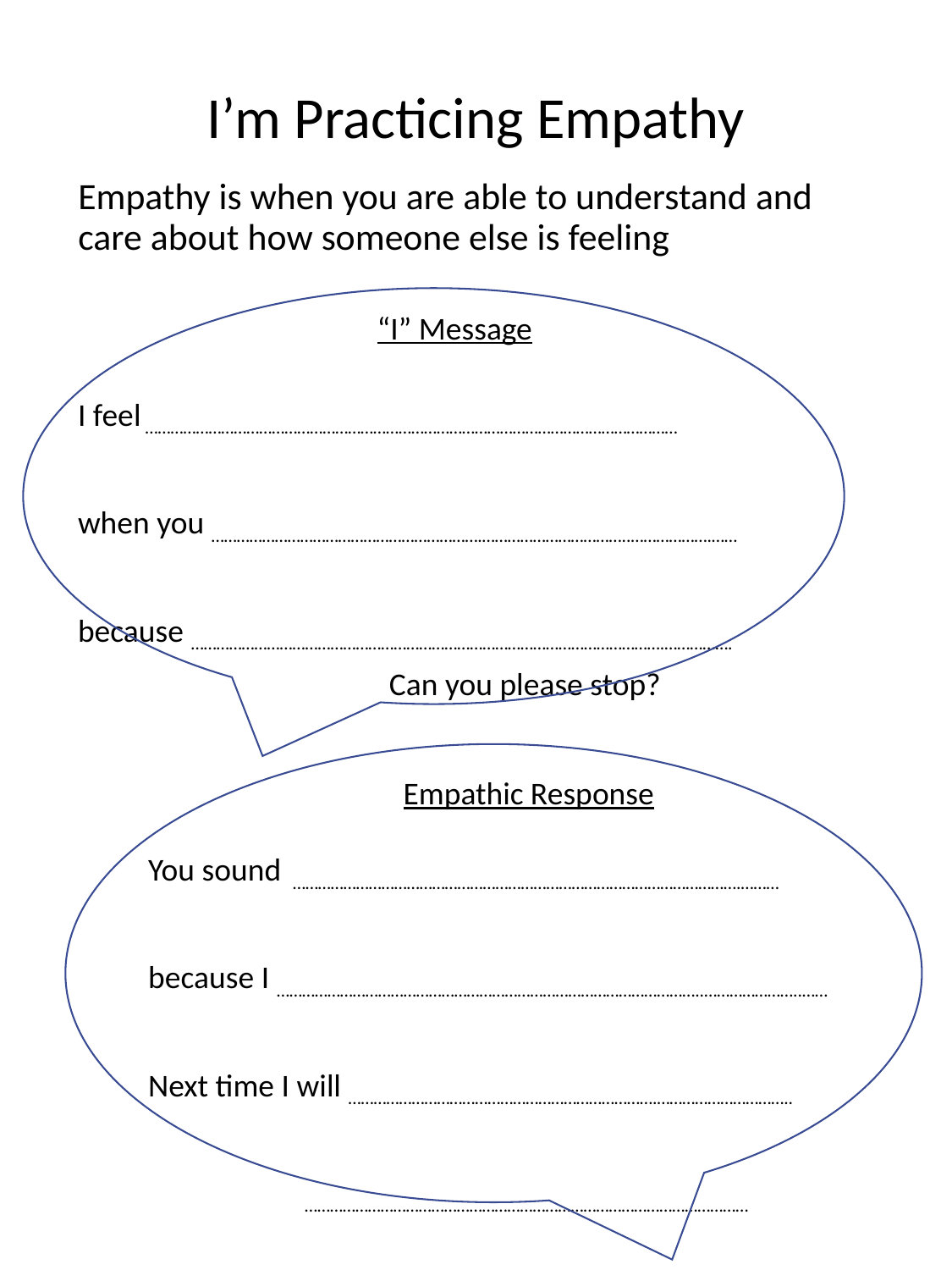

# I’m Practicing Empathy
Empathy is when you are able to understand and care about how someone else is feeling

“I” Message

I feel ………………………………………………………………………………………………………………

when you ……………………………………………………….……………………………..……………….……

because ………………………………………………………………………………………………….…………….
		        Can you please stop?

Empathic Response

You sound  …………………………………………………………………………………………….………

because I ………………………………………………………………………………………..…………………..……

Next time I will ……………………………………………………………….…………………………..

	       ……………………………………………………………………………………………
						     I’m sorry